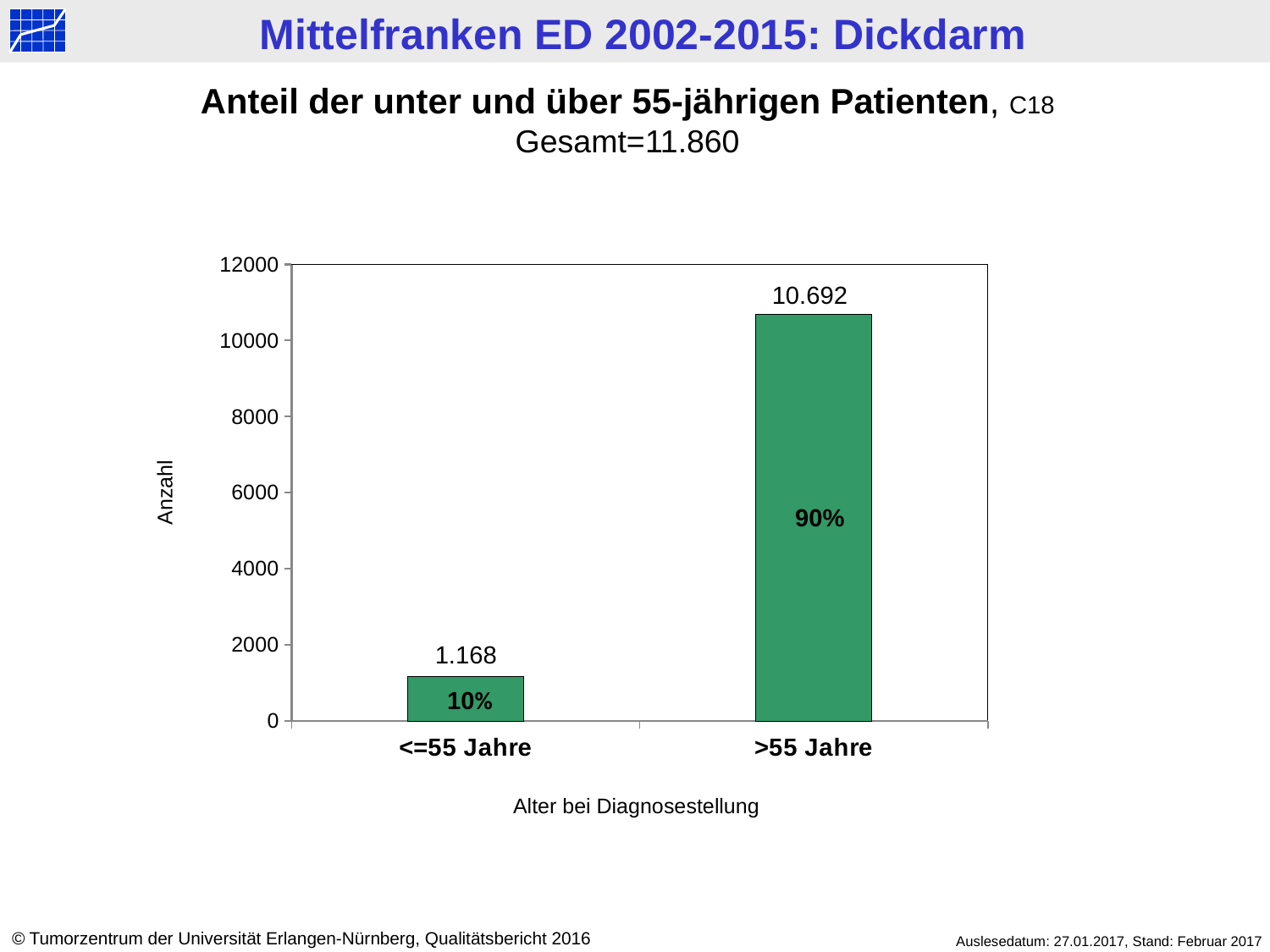

Anteil der unter und über 55-jährigen Patienten, C18
Gesamt=11.860

### Chart

| Category | Datenreihe 1 |
|---|---|
| <=55 Jahre | 1168.0 |
| >55 Jahre | 10692.0 |
10.692
Anzahl
90%
1.168
10%
Alter bei Diagnosestellung